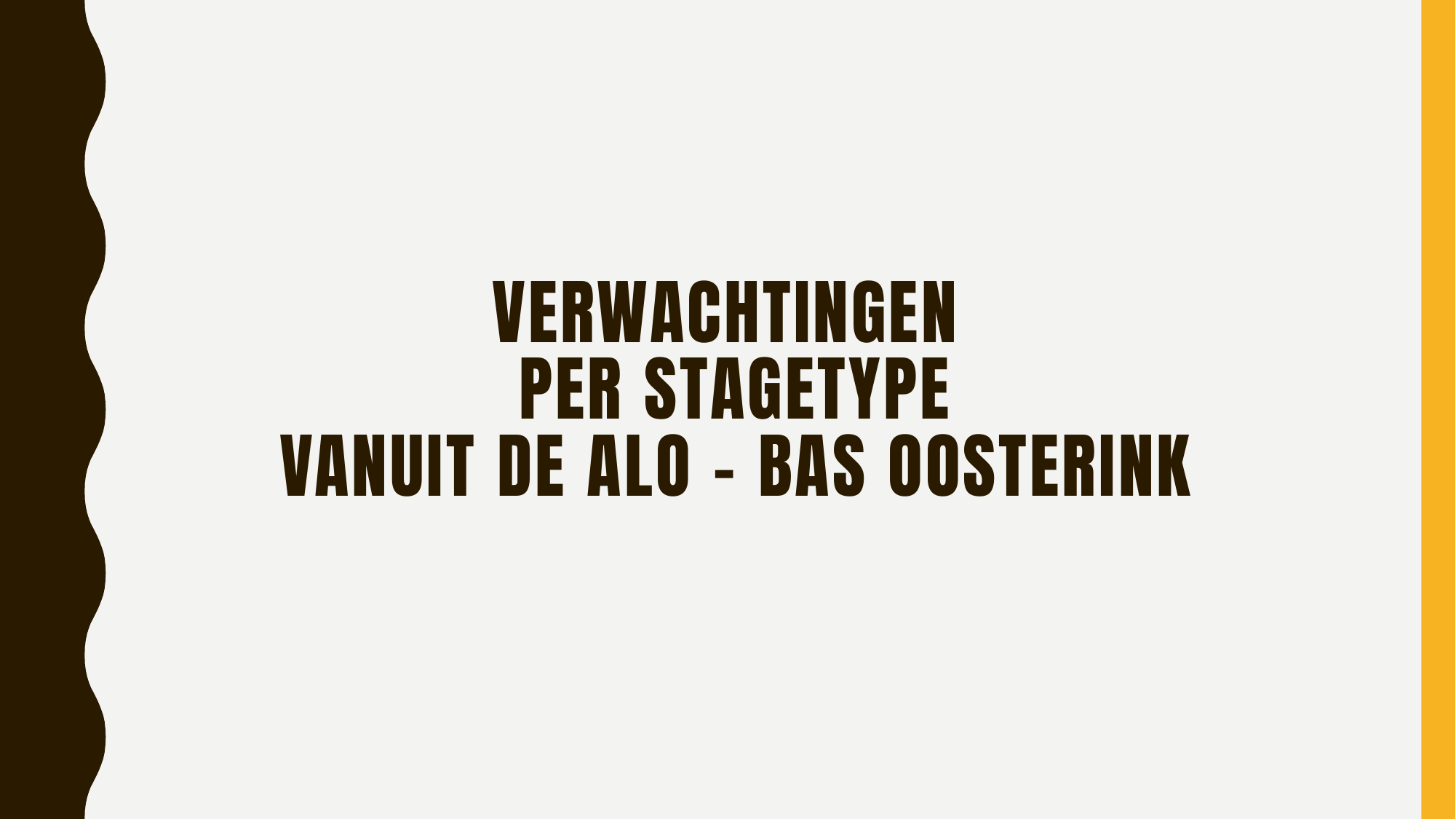

# Verwachtingen per stagetype vanuit de ALO – Bas Oosterink